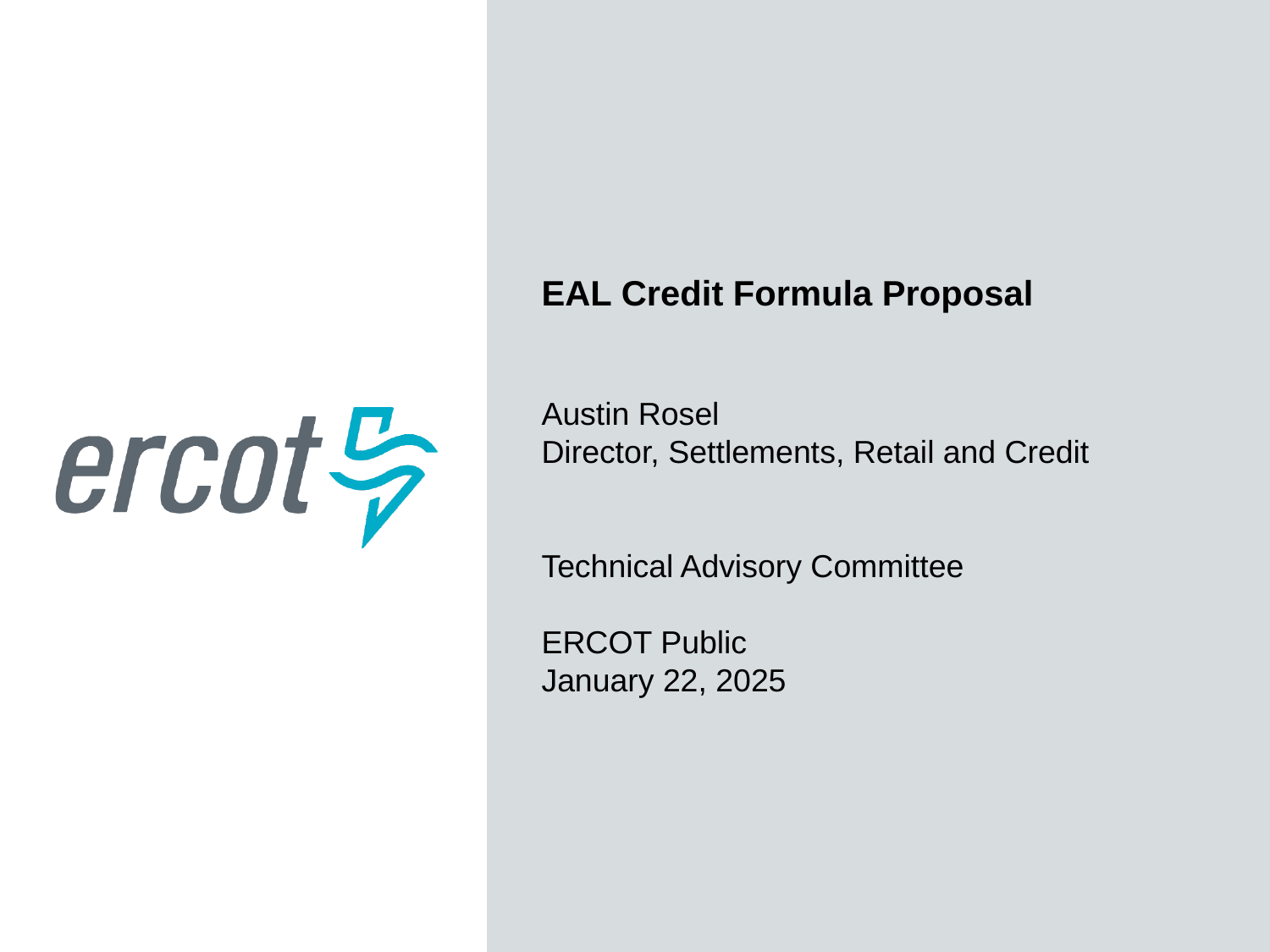

EAL Credit Formula Proposal

Austin Rosel
Director, Settlements, Retail and Credit

Technical Advisory Committee

ERCOT Public
January 22, 2025